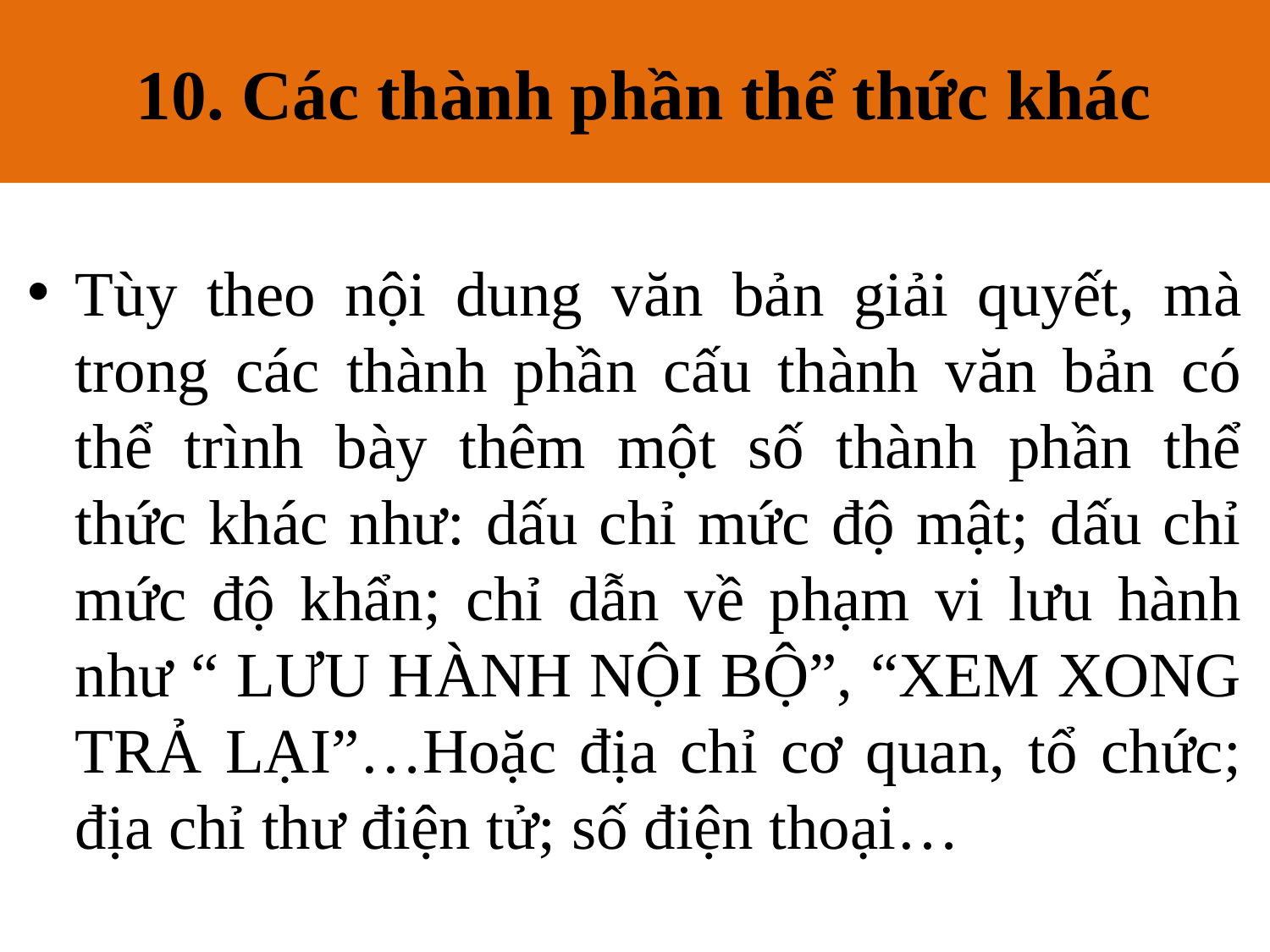

10. Các thành phần thể thức khác
# 10. Các thành phần thể thức khác
Tùy theo nội dung văn bản giải quyết, mà trong các thành phần cấu thành văn bản có thể trình bày thêm một số thành phần thể thức khác như: dấu chỉ mức độ mật; dấu chỉ mức độ khẩn; chỉ dẫn về phạm vi lưu hành như “ LƯU HÀNH NỘI BỘ”, “XEM XONG TRẢ LẠI”…Hoặc địa chỉ cơ quan, tổ chức; địa chỉ thư điện tử; số điện thoại…